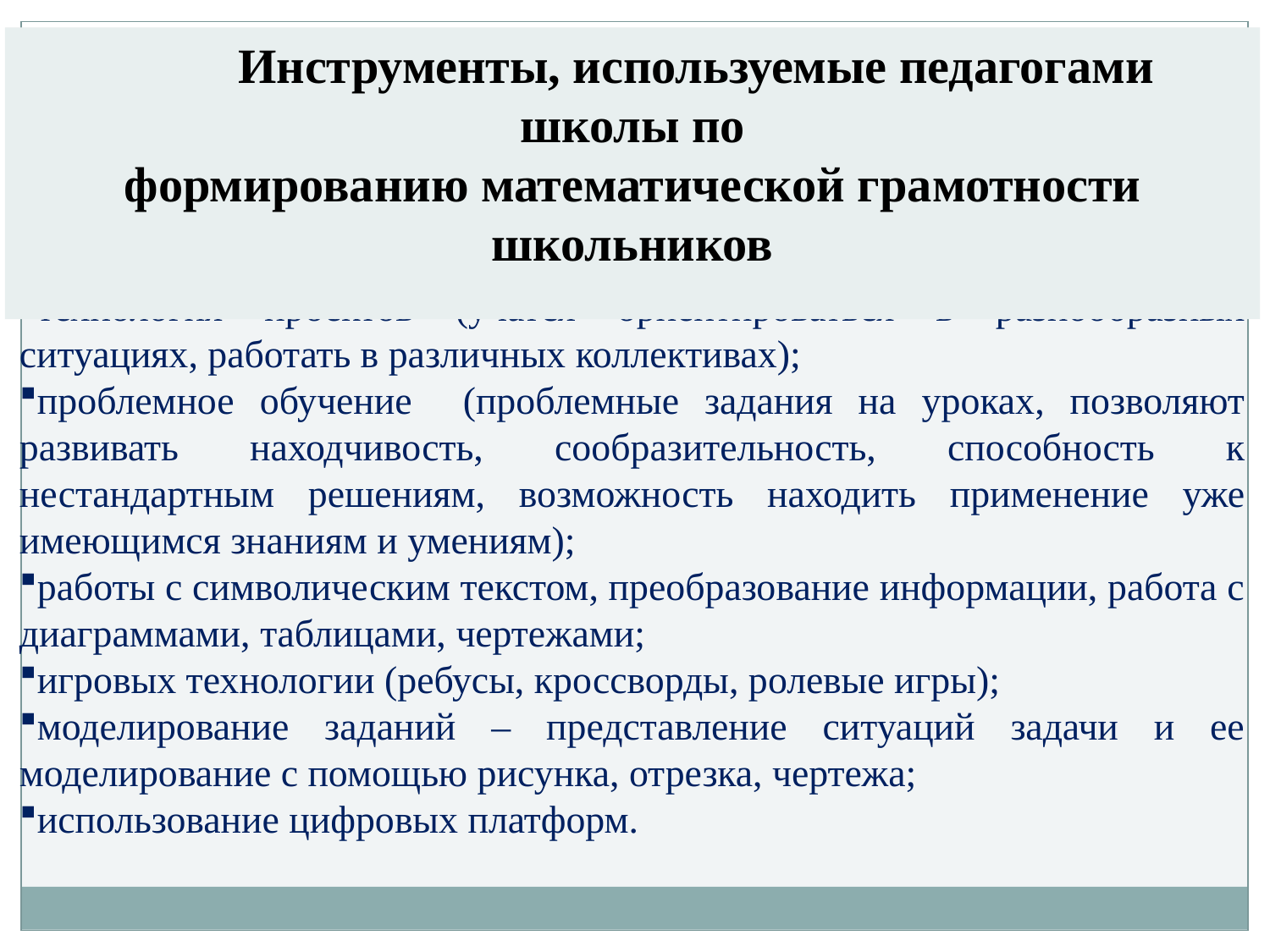

Инструменты, используемые педагогами школы по
формированию математической грамотности школьников

технология проектов (учатся ориентироваться в разнообразных ситуациях, работать в различных коллективах);
проблемное обучение  (проблемные задания на уроках, позволяют развивать находчивость, сообразительность, способность к нестандартным решениям, возможность находить применение уже имеющимся знаниям и умениям);
работы с символическим текстом, преобразование информации, работа с диаграммами, таблицами, чертежами;
игровых технологии (ребусы, кроссворды, ролевые игры);
моделирование заданий – представление ситуаций задачи и ее моделирование с помощью рисунка, отрезка, чертежа;
использование цифровых платформ.